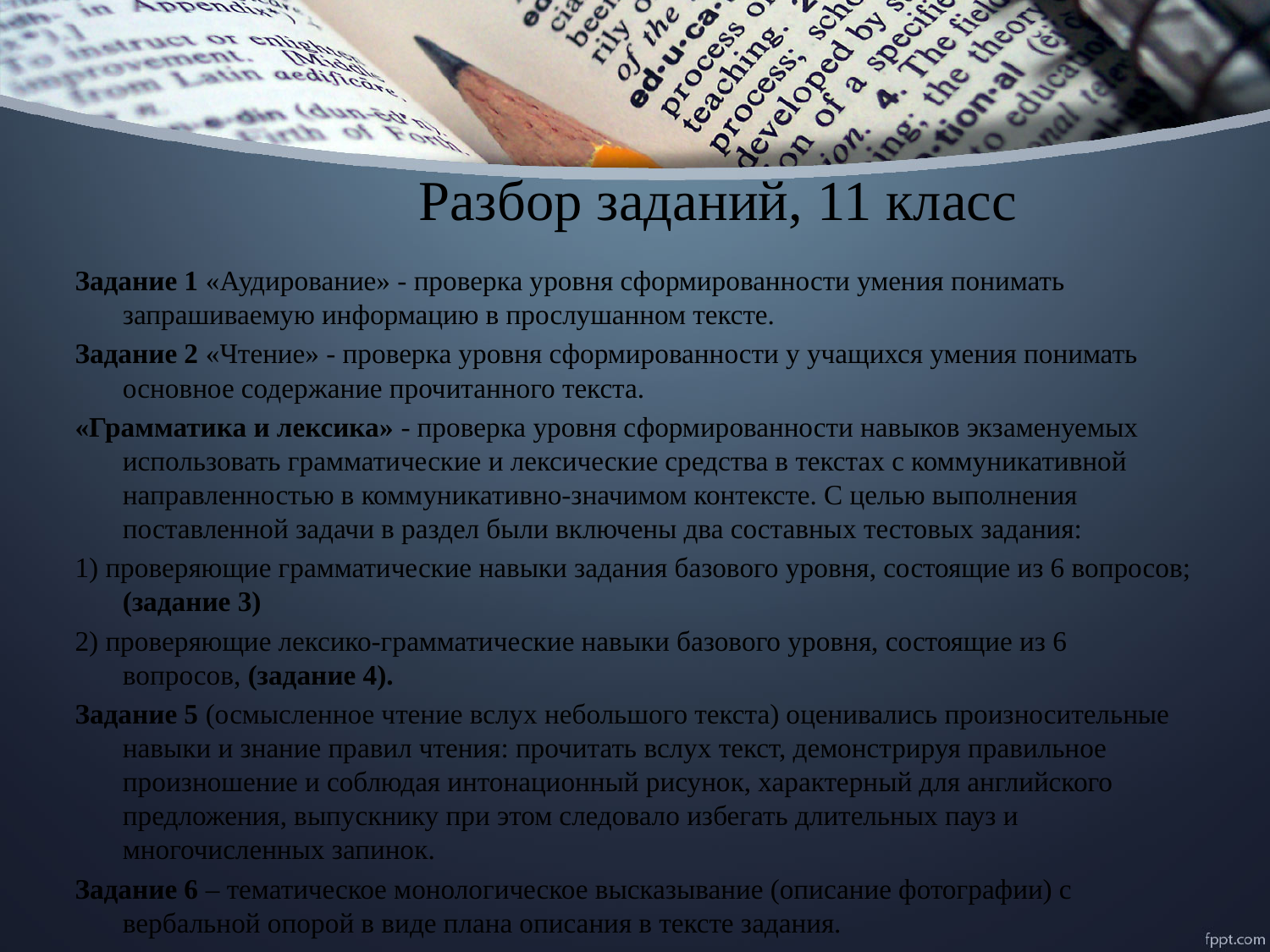

# Разбор заданий, 11 класс

Задание 1 «Аудирование» - проверка уровня сформированности умения понимать запрашиваемую информацию в прослушанном тексте.
Задание 2 «Чтение» - проверка уровня сформированности у учащихся умения понимать основное содержание прочитанного текста.
«Грамматика и лексика» - проверка уровня сформированности навыков экзаменуемых использовать грамматические и лексические средства в текстах с коммуникативной направленностью в коммуникативно-значимом контексте. С целью выполнения поставленной задачи в раздел были включены два составных тестовых задания:
1) проверяющие грамматические навыки задания базового уровня, состоящие из 6 вопросов; (задание 3)
2) проверяющие лексико-грамматические навыки базового уровня, состоящие из 6 вопросов, (задание 4).
Задание 5 (осмысленное чтение вслух небольшого текста) оценивались произносительные навыки и знание правил чтения: прочитать вслух текст, демонстрируя правильное произношение и соблюдая интонационный рисунок, характерный для английского предложения, выпускнику при этом следовало избегать длительных пауз и многочисленных запинок.
Задание 6 – тематическое монологическое высказывание (описание фотографии) с вербальной опорой в виде плана описания в тексте задания.